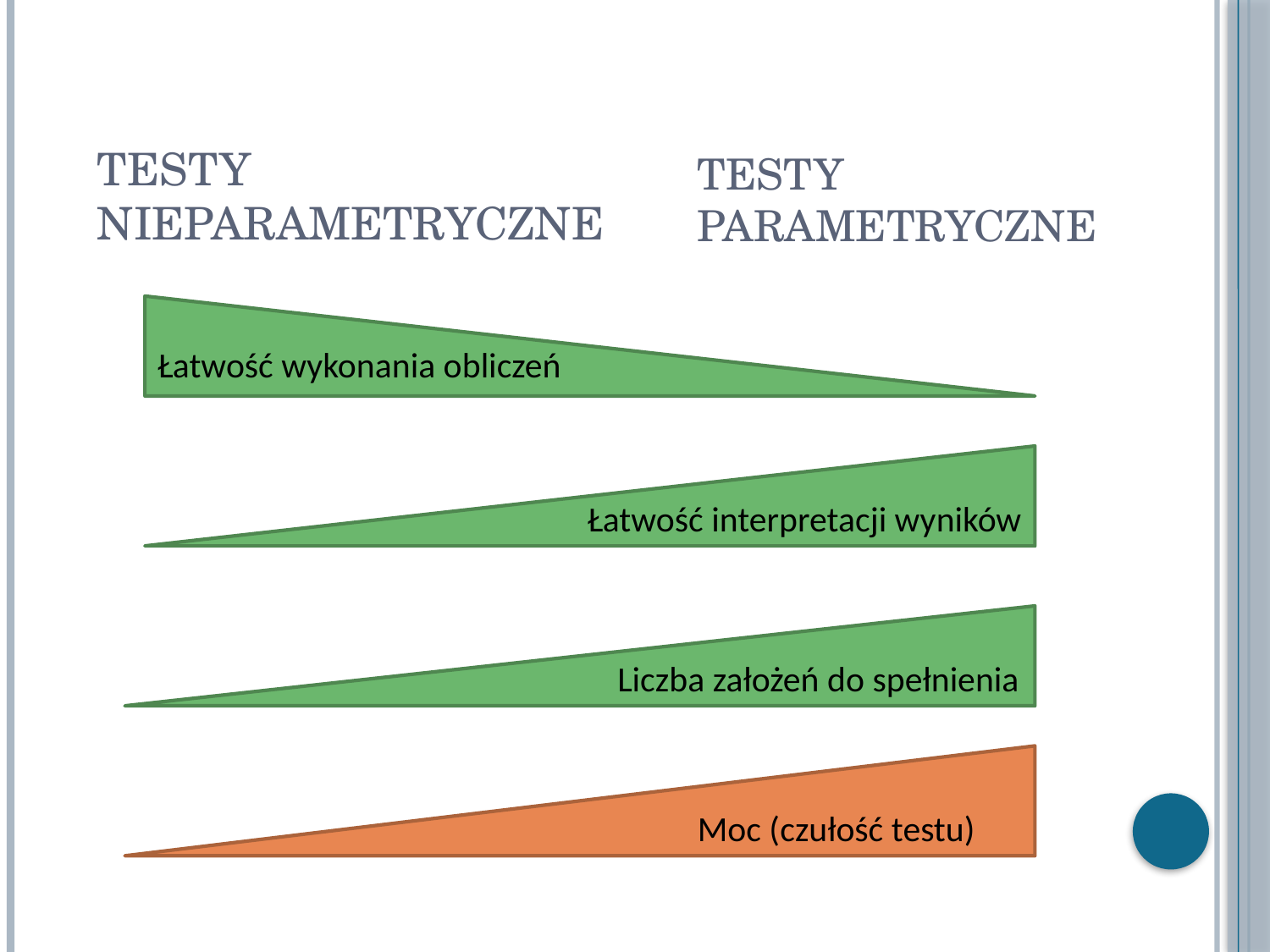

Testy nieparametryczne
# Testy parametryczne

Łatwość wykonania obliczeń

Łatwość interpretacji wyników

Liczba założeń do spełnienia

Moc (czułość testu)